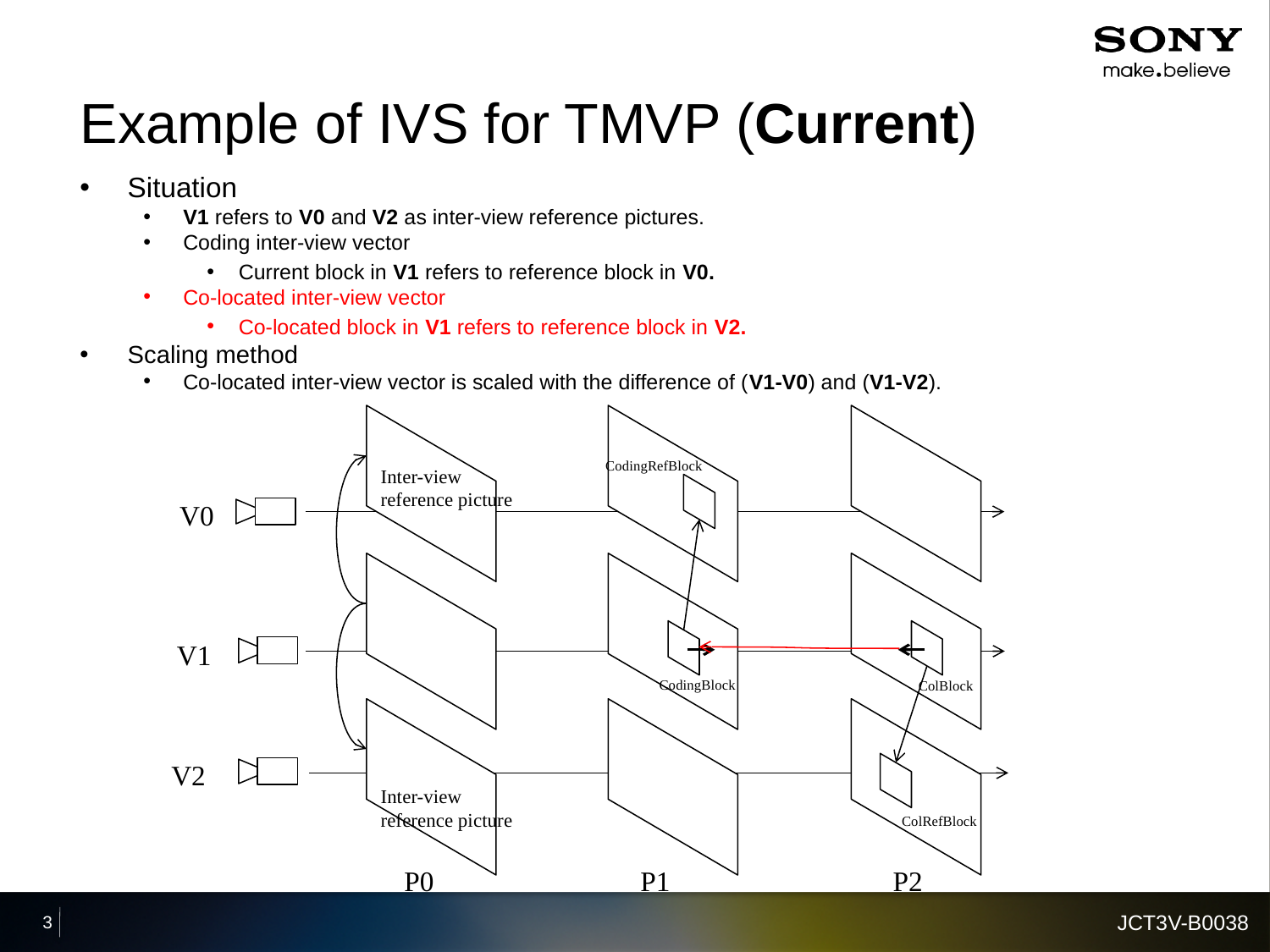

# Example of IVS for TMVP (Current)
Situation
V1 refers to V0 and V2 as inter-view reference pictures.
Coding inter-view vector
Current block in V1 refers to reference block in V0.
Co-located inter-view vector
Co-located block in V1 refers to reference block in V2.
Scaling method
Co-located inter-view vector is scaled with the difference of (V1-V0) and (V1-V2).

CodingRefBlock
Inter-view
reference picture

V0

V1

CodingBlock
ColBlock

V2

Inter-view
reference picture
ColRefBlock
P0
P1
P2
JCT3V-B0038
3